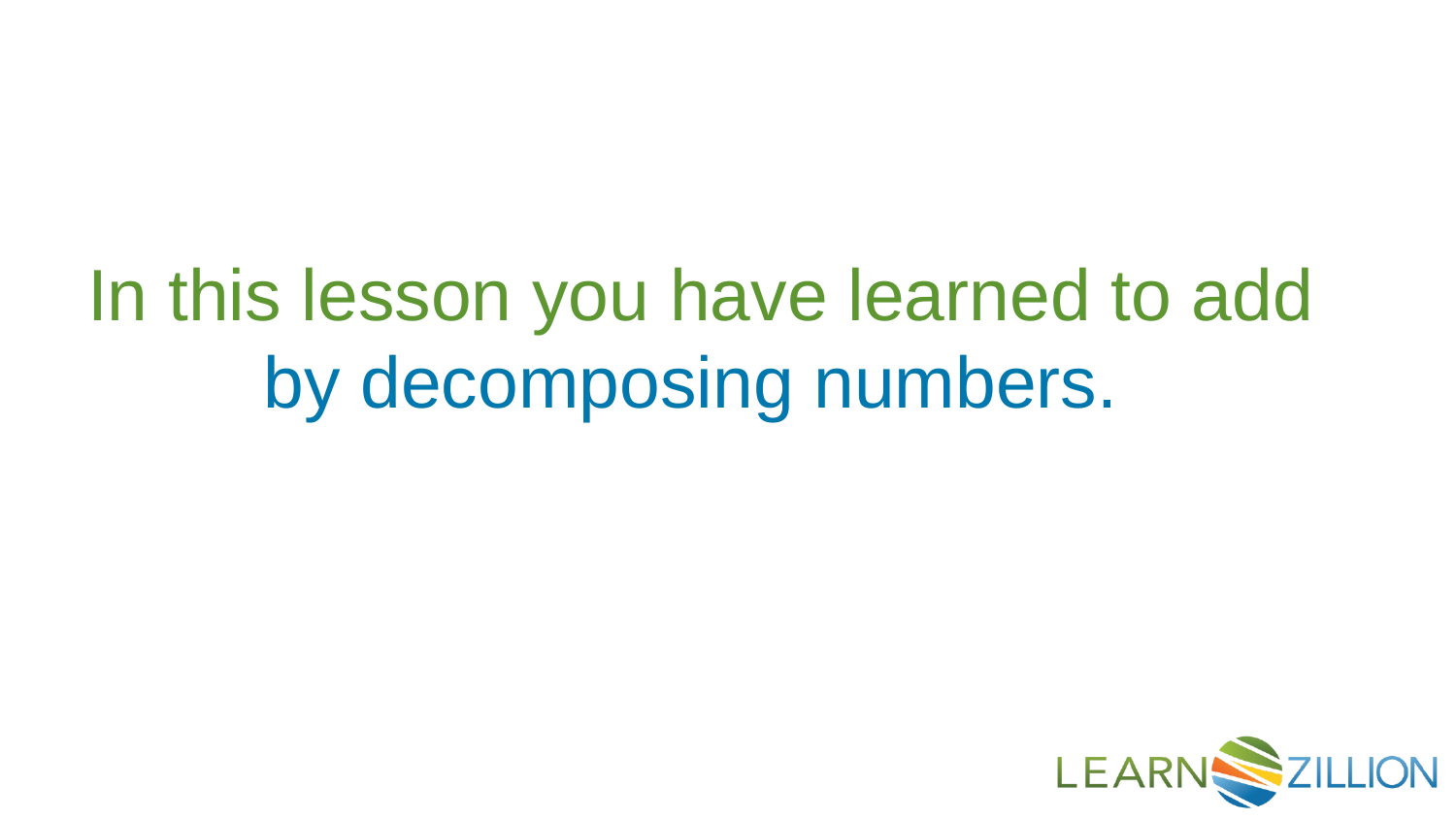

In this lesson you have learned to add by decomposing numbers.